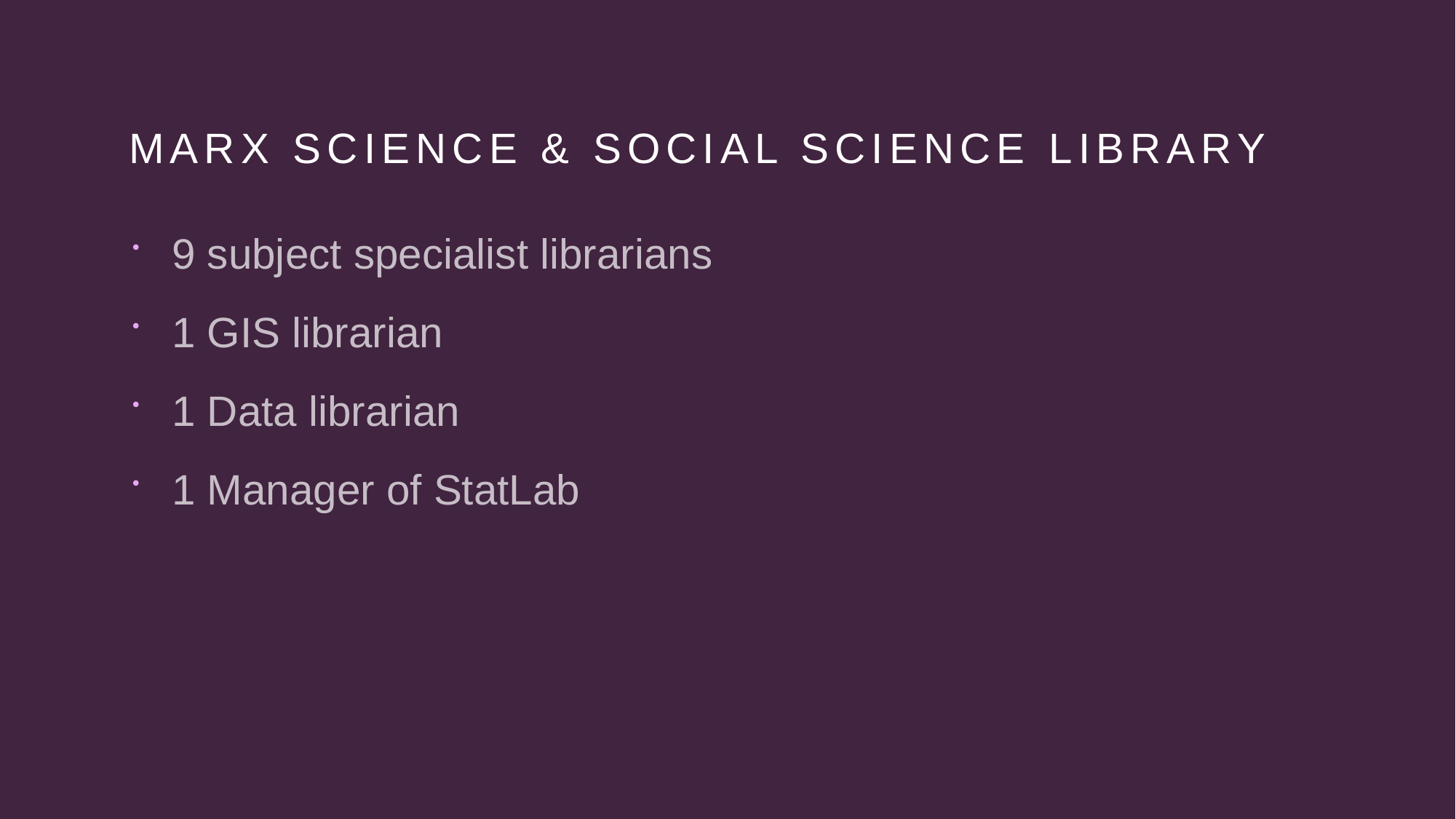

# Marx science & social science library
9 subject specialist librarians
1 GIS librarian
1 Data librarian
1 Manager of StatLab